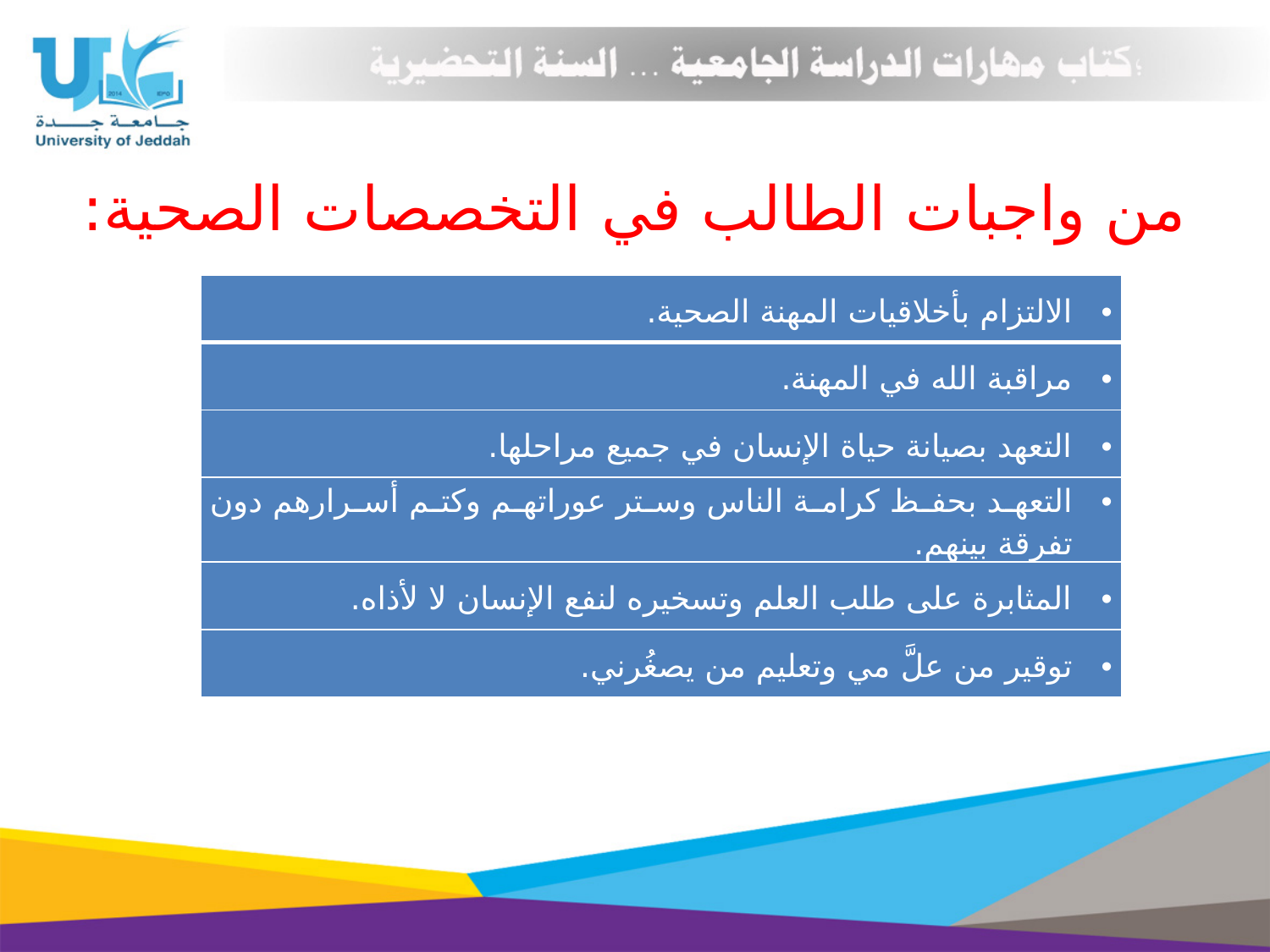

# من واجبات الطالب في التخصصات الصحية:
| الالتزام بأخلاقيات المهنة الصحية. |
| --- |
| مراقبة الله في المهنة. |
| التعهد بصيانة حياة الإنسان في جميع مراحلها. |
| التعهد بحفظ كرامة الناس وستر عوراتهم وكتم أسرارهم دون تفرقة بينهم. |
| المثابرة على طلب العلم وتسخيره لنفع الإنسان لا لأذاه. |
| توقير من علَّ مي وتعليم من يصغُرني. |